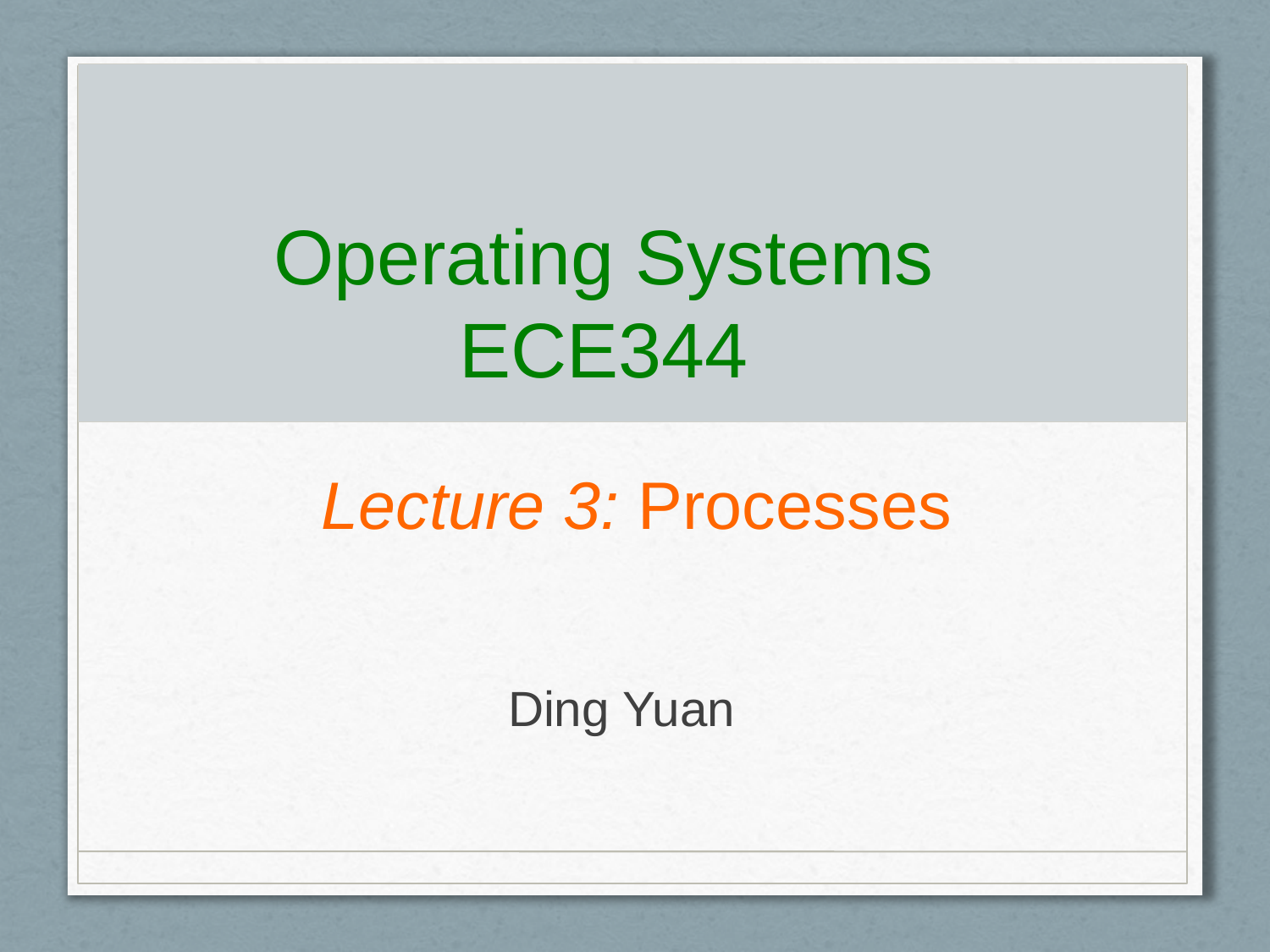

# Operating Systems ECE344
Lecture 3: Processes
Ding Yuan